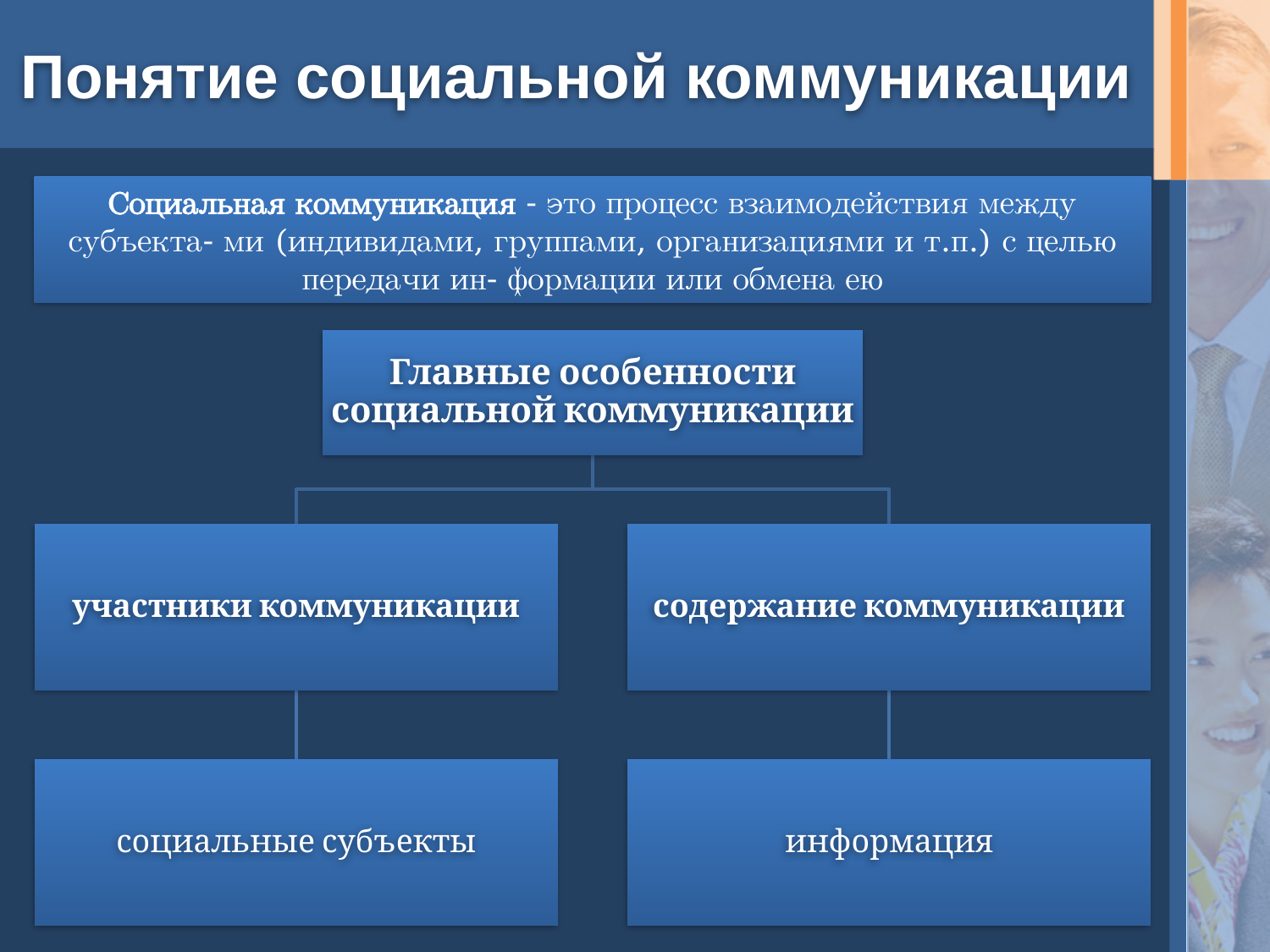

# Понятие социальной коммуникации
Социальная коммуникация - это процесс взаимодействия между субъекта- ми (индивидами, группами, организациями и т.п.) с целью передачи ин- формации или обмена ею

Главные особенности социальной коммуникации

участники коммуникации

содержание коммуникации

социальные субъекты

информация